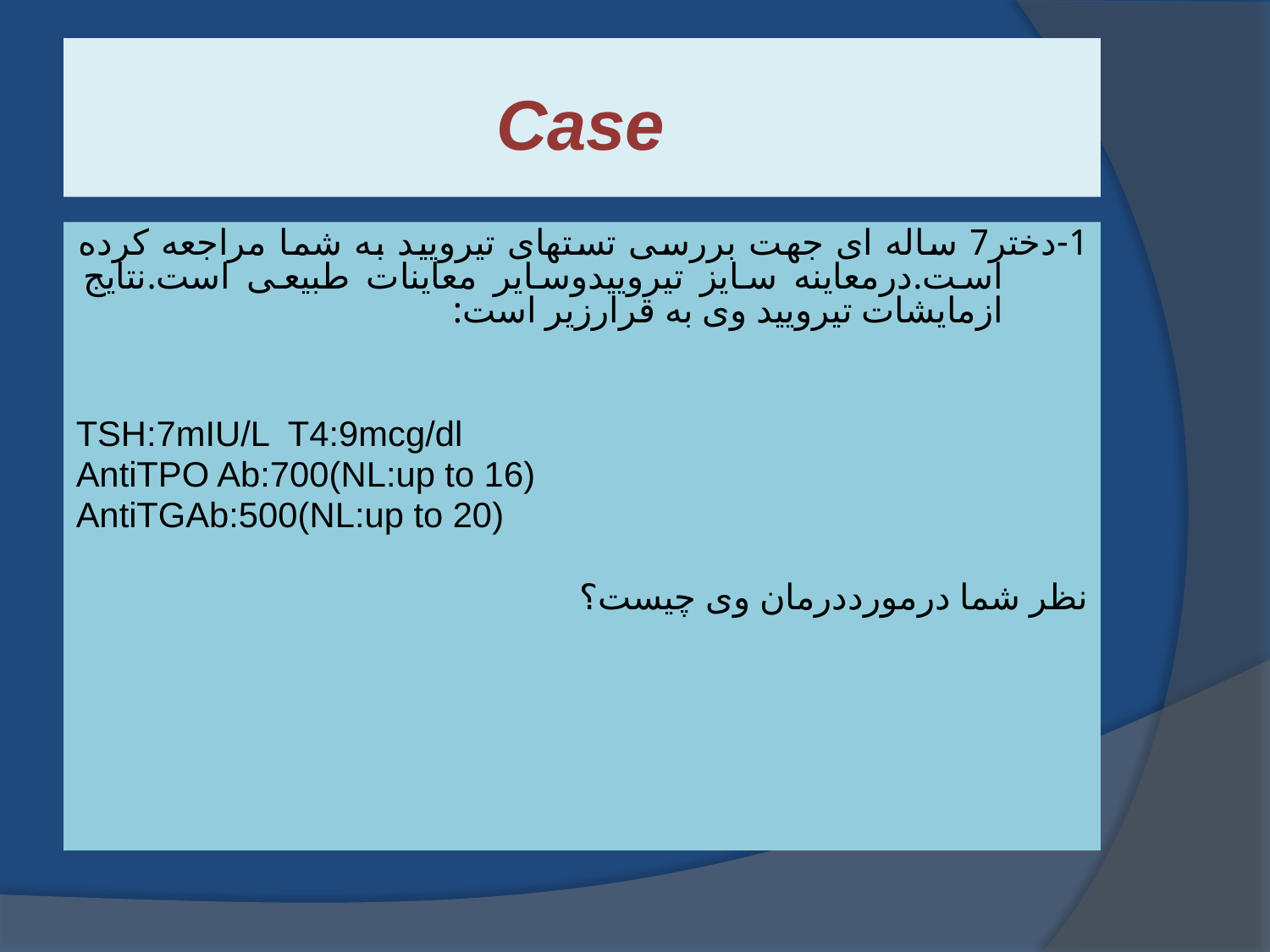

# Case
1-دختر7 ساله ای جهت بررسی تستهای تیرویید به شما مراجعه کرده است.درمعاینه سایز تیروییدوسایر معاینات طبیعی است.نتایج ازمایشات تیرویید وی به قرارزیر است:

TSH:7mIU/L  T4:9mcg/dl
AntiTPO Ab:700(NL:up to 16)
AntiTGAb:500(NL:up to 20)

نظر شما درمورددرمان وی چیست؟